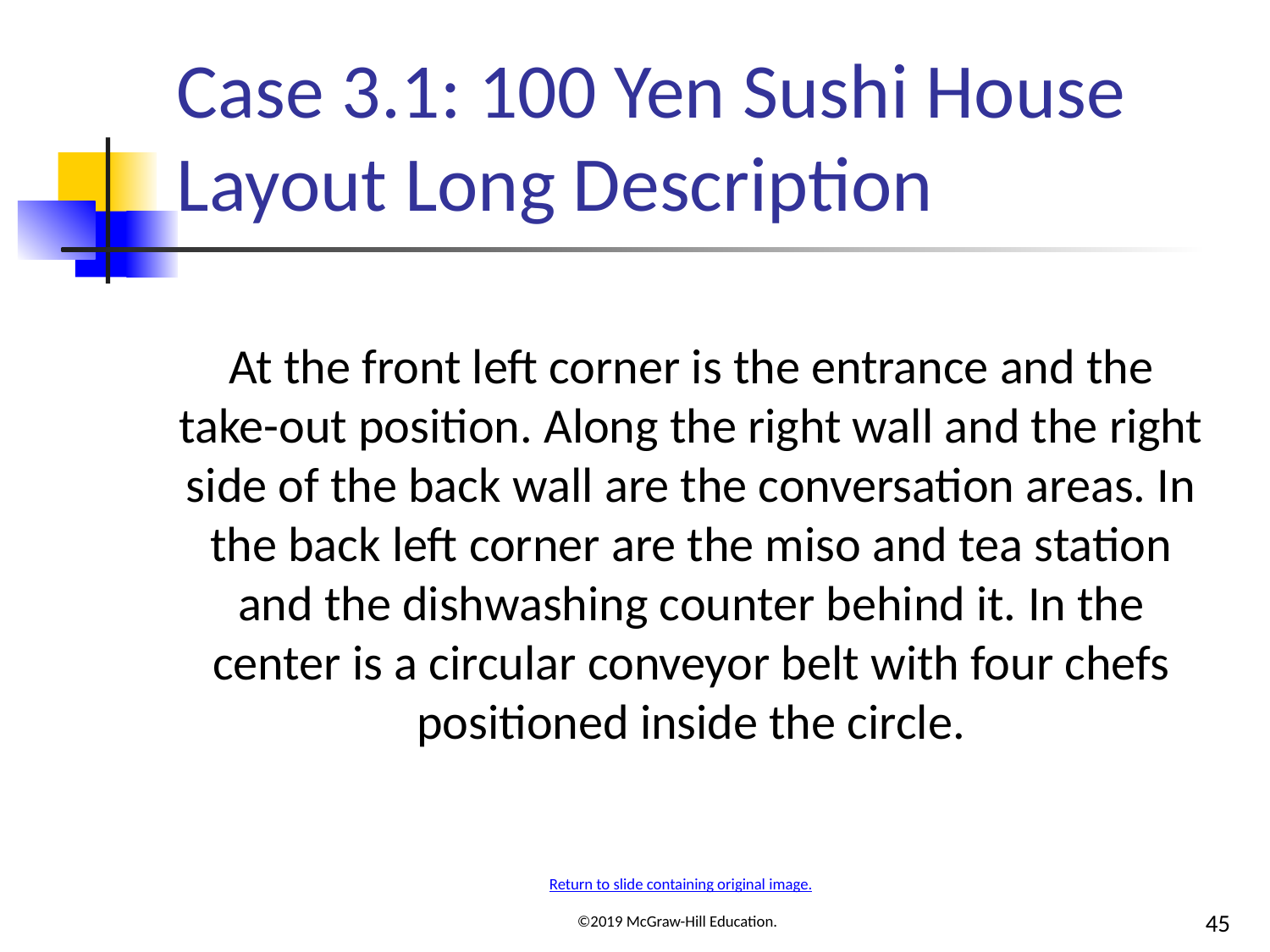

# Case 3.1: 100 Yen Sushi House Layout Long Description
At the front left corner is the entrance and the take-out position. Along the right wall and the right side of the back wall are the conversation areas. In the back left corner are the miso and tea station and the dishwashing counter behind it. In the center is a circular conveyor belt with four chefs positioned inside the circle.
Return to slide containing original image.